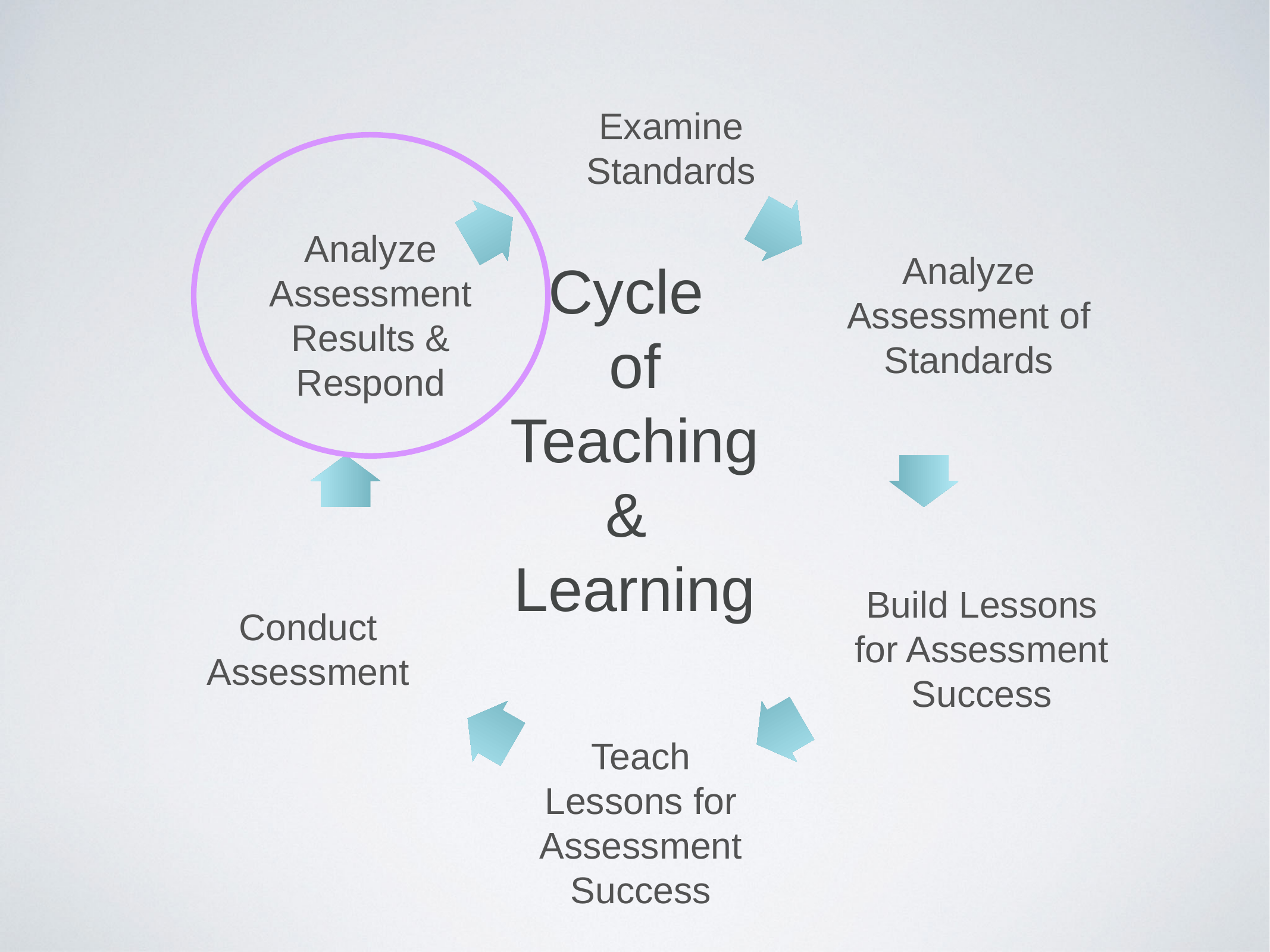

Examine Standards

Analyze Assessment Results & Respond
Analyze Assessment of Standards
Cycle
of Teaching &
Learning

Build Lessons for Assessment Success
Conduct Assessment

Teach Lessons for Assessment Success